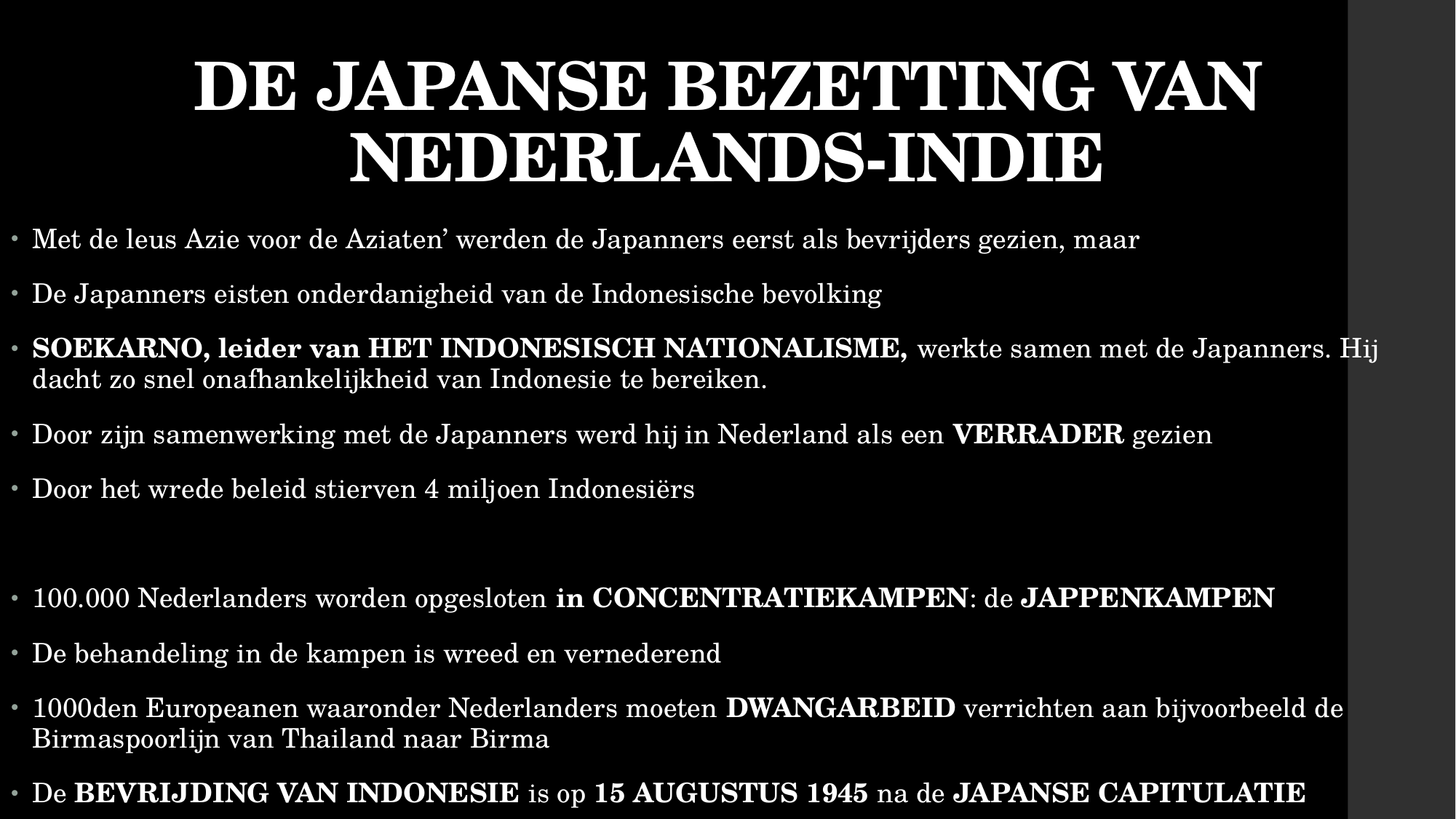

# DE JAPANSE BEZETTING VAN NEDERLANDS-INDIE
Met de leus Azie voor de Aziaten’ werden de Japanners eerst als bevrijders gezien, maar
De Japanners eisten onderdanigheid van de Indonesische bevolking
SOEKARNO, leider van HET INDONESISCH NATIONALISME, werkte samen met de Japanners. Hij dacht zo snel onafhankelijkheid van Indonesie te bereiken.
Door zijn samenwerking met de Japanners werd hij in Nederland als een VERRADER gezien
Door het wrede beleid stierven 4 miljoen Indonesiërs

100.000 Nederlanders worden opgesloten in CONCENTRATIEKAMPEN: de JAPPENKAMPEN
De behandeling in de kampen is wreed en vernederend
1000den Europeanen waaronder Nederlanders moeten DWANGARBEID verrichten aan bijvoorbeeld de Birmaspoorlijn van Thailand naar Birma
De BEVRIJDING VAN INDONESIE is op 15 AUGUSTUS 1945 na de JAPANSE CAPITULATIE